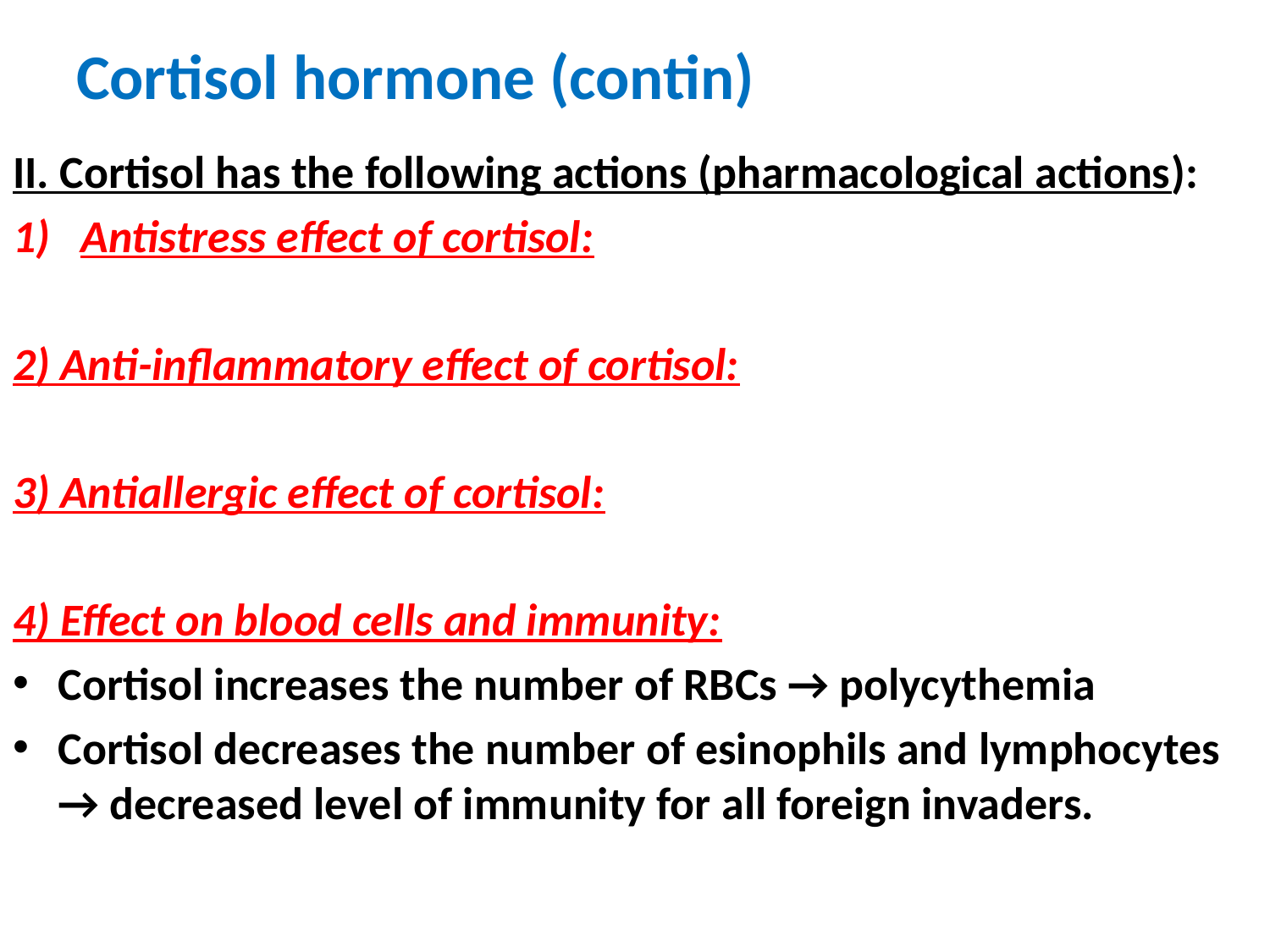

# Cortisol hormone (contin)
II. Cortisol has the following actions (pharmacological actions):
Antistress effect of cortisol:

2) Anti-inflammatory effect of cortisol:

3) Antiallergic effect of cortisol:

4) Effect on blood cells and immunity:
Cortisol increases the number of RBCs → polycythemia
Cortisol decreases the number of esinophils and lymphocytes → decreased level of immunity for all foreign invaders.